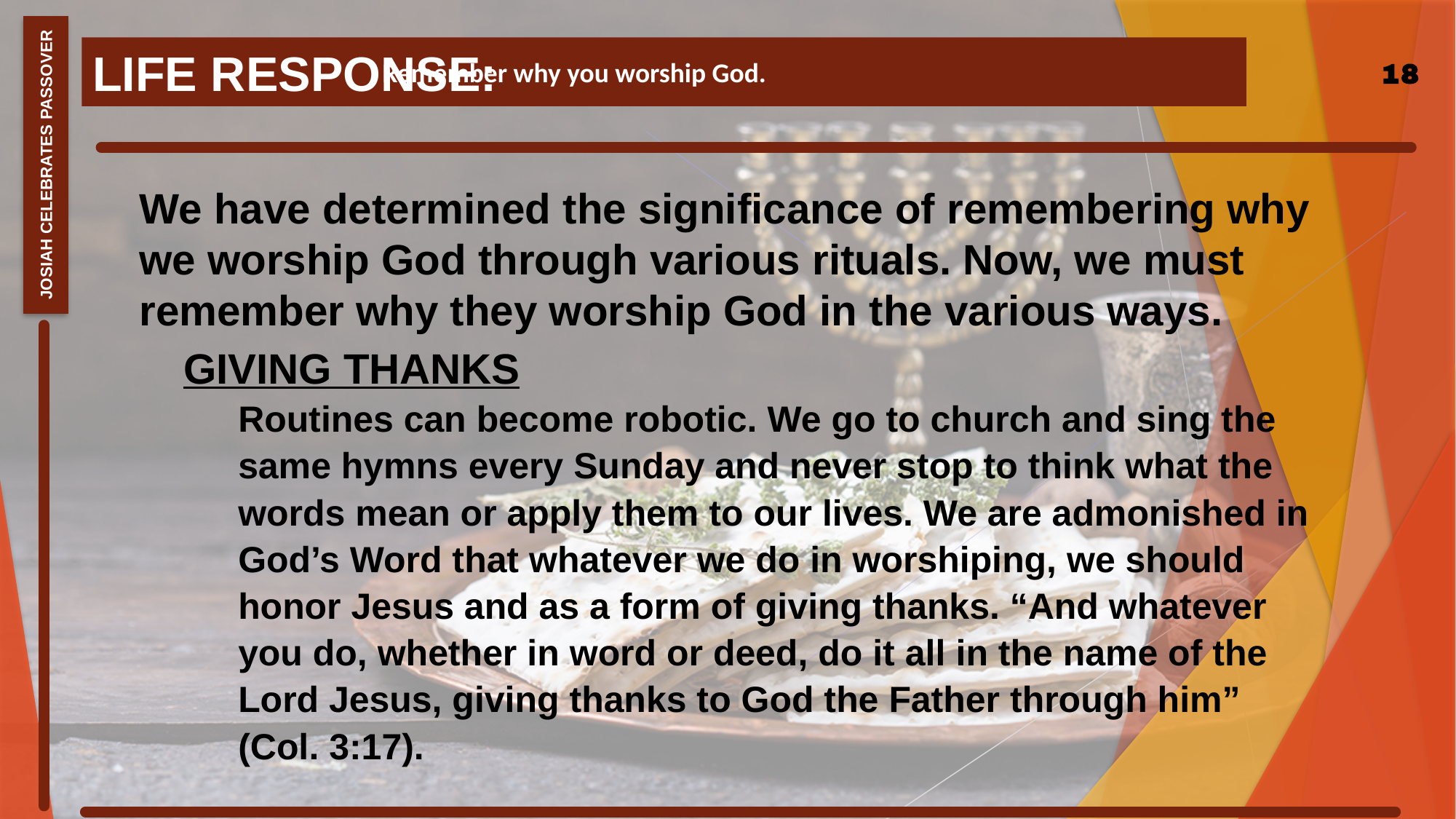

Life Response:
Remember why you worship God.
18

Josiah Celebrates Passover
We have determined the significance of remembering why we worship God through various rituals. Now, we must  remember why they worship God in the various ways.

Giving Thanks
Routines can become robotic. We go to church and sing the same hymns every Sunday and never stop to think what the words mean or apply them to our lives. We are admonished in God’s Word that whatever we do in worshiping, we should honor Jesus and as a form of giving thanks. “And whatever you do, whether in word or deed, do it all in the name of the Lord Jesus, giving thanks to God the Father through him” (Col. 3:17).